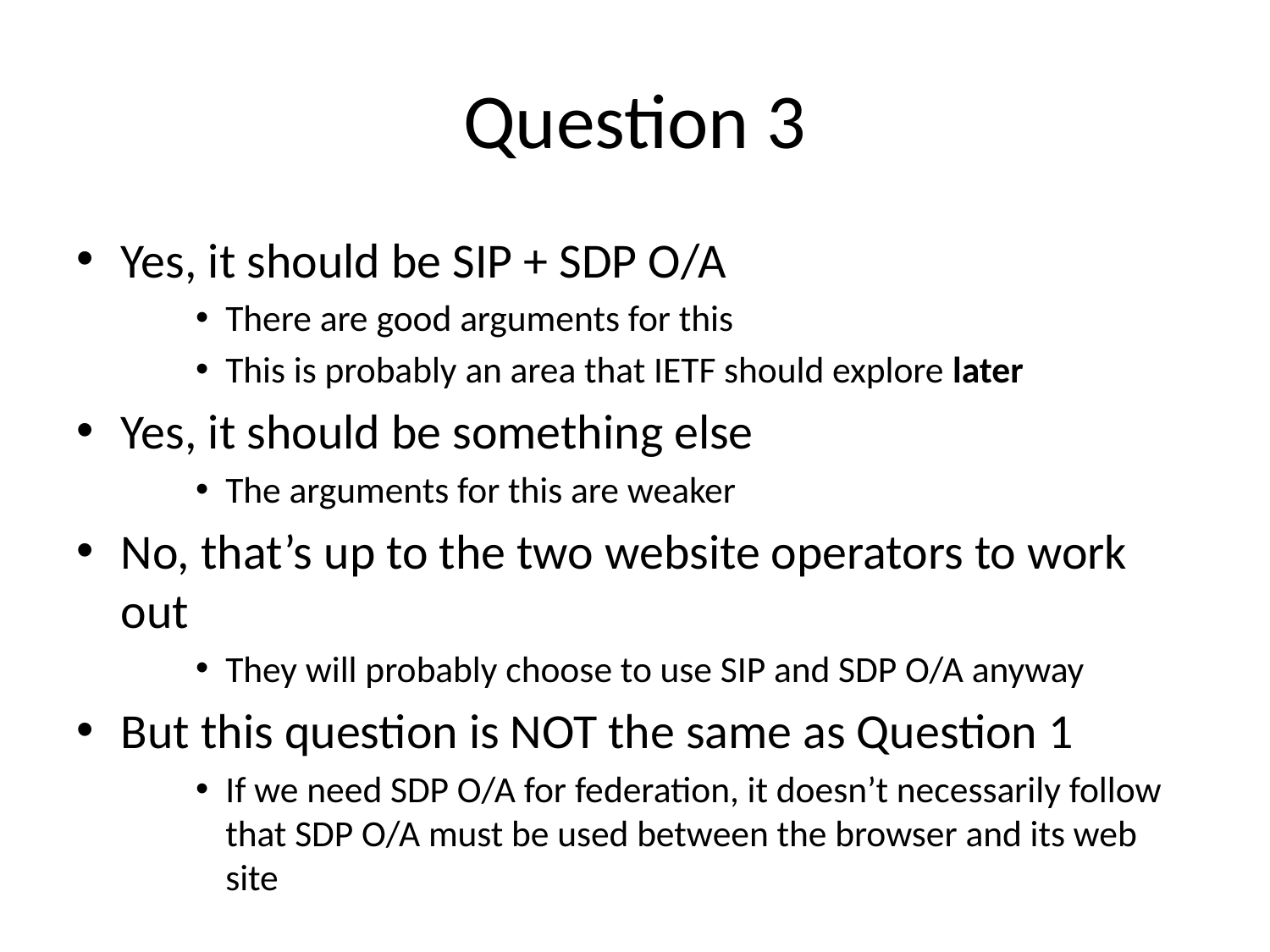

# Question 3
Yes, it should be SIP + SDP O/A
There are good arguments for this
This is probably an area that IETF should explore later
Yes, it should be something else
The arguments for this are weaker
No, that’s up to the two website operators to work out
They will probably choose to use SIP and SDP O/A anyway
But this question is NOT the same as Question 1
If we need SDP O/A for federation, it doesn’t necessarily follow that SDP O/A must be used between the browser and its web site